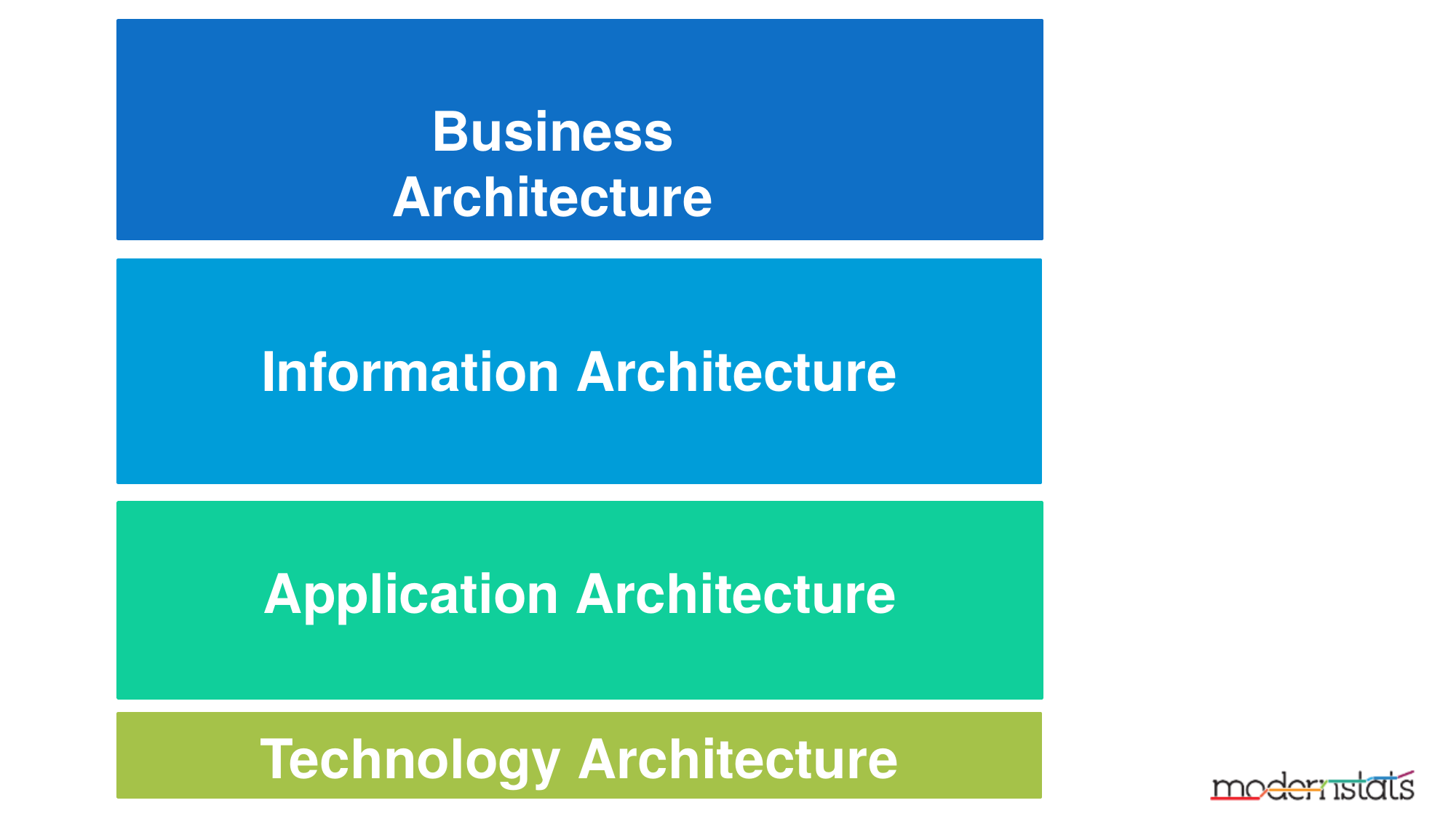

Business Architecture

Information Architecture
Application Architecture
Technology Architecture